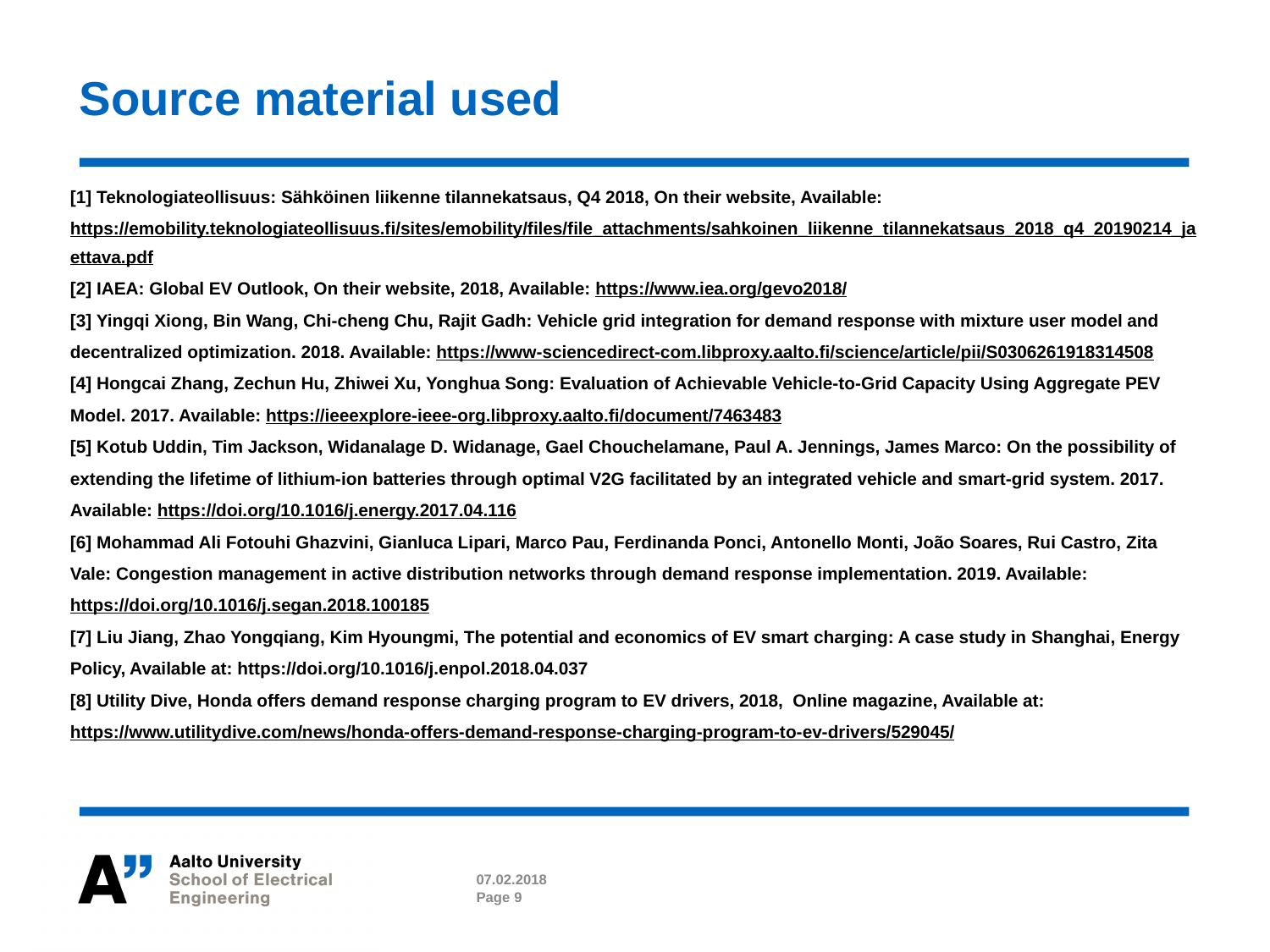

# Source material used
[1] Teknologiateollisuus: Sähköinen liikenne tilannekatsaus, Q4 2018, On their website, Available: https://emobility.teknologiateollisuus.fi/sites/emobility/files/file_attachments/sahkoinen_liikenne_tilannekatsaus_2018_q4_20190214_jaettava.pdf
[2] IAEA: Global EV Outlook, On their website, 2018, Available: https://www.iea.org/gevo2018/
[3] Yingqi Xiong, Bin Wang, Chi-cheng Chu, Rajit Gadh: Vehicle grid integration for demand response with mixture user model and decentralized optimization. 2018. Available: https://www-sciencedirect-com.libproxy.aalto.fi/science/article/pii/S0306261918314508
[4] Hongcai Zhang, Zechun Hu, Zhiwei Xu, Yonghua Song: Evaluation of Achievable Vehicle-to-Grid Capacity Using Aggregate PEV Model. 2017. Available: https://ieeexplore-ieee-org.libproxy.aalto.fi/document/7463483
[5] Kotub Uddin, Tim Jackson, Widanalage D. Widanage, Gael Chouchelamane, Paul A. Jennings, James Marco: On the possibility of extending the lifetime of lithium-ion batteries through optimal V2G facilitated by an integrated vehicle and smart-grid system. 2017. Available: https://doi.org/10.1016/j.energy.2017.04.116
[6] Mohammad Ali Fotouhi Ghazvini, Gianluca Lipari, Marco Pau, Ferdinanda Ponci, Antonello Monti, João Soares, Rui Castro, Zita Vale: Congestion management in active distribution networks through demand response implementation. 2019. Available: https://doi.org/10.1016/j.segan.2018.100185
[7] Liu Jiang, Zhao Yongqiang, Kim Hyoungmi, The potential and economics of EV smart charging: A case study in Shanghai, Energy Policy, Available at: https://doi.org/10.1016/j.enpol.2018.04.037
[8] Utility Dive, Honda offers demand response charging program to EV drivers, 2018,  Online magazine, Available at: https://www.utilitydive.com/news/honda-offers-demand-response-charging-program-to-ev-drivers/529045/

07.02.2018
Page 9